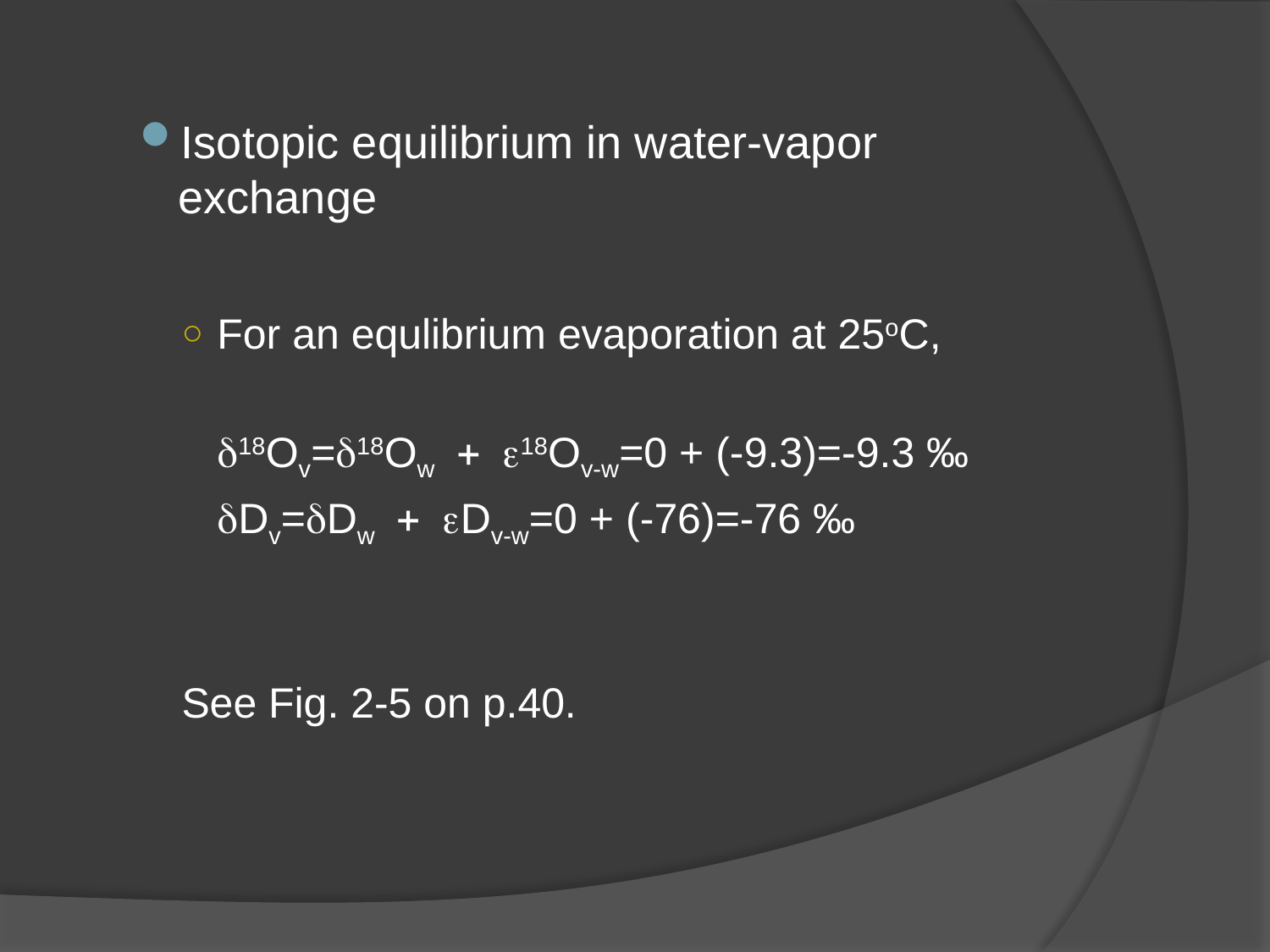

Isotopic equilibrium in water-vapor exchange

For an equlibrium evaporation at 25oC,

	δ18Ov=δ18Ow + ε18Ov-w=0 + (-9.3)=-9.3 ‰
	δDv=δDw + εDv-w=0 + (-76)=-76 ‰

See Fig. 2-5 on p.40.